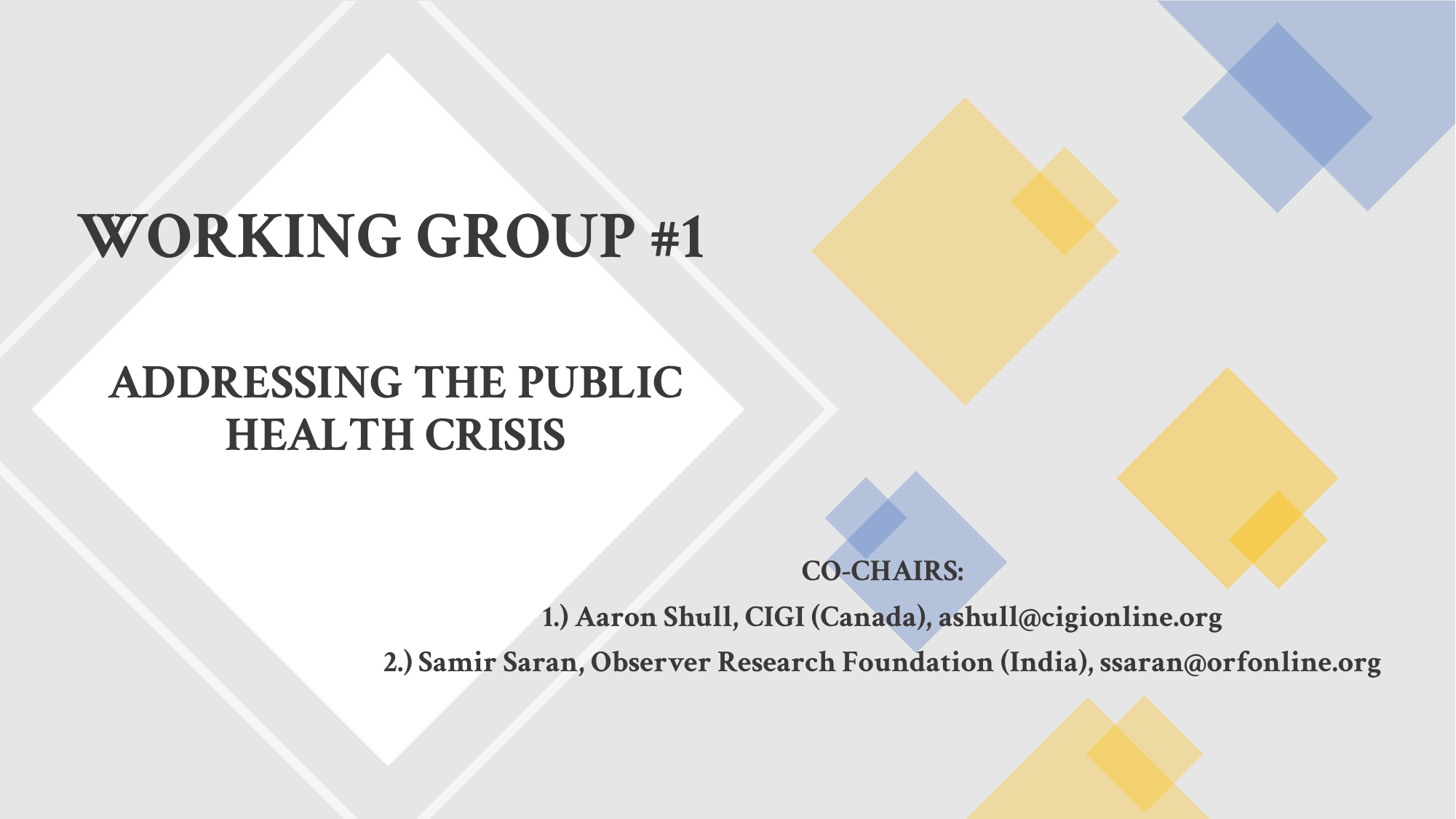

WORKING GROUP #1
# ADDRESSING THE PUBLIC HEALTH CRISIS

CO-CHAIRS:
1.) Aaron Shull, CIGI (Canada), ashull@cigionline.org
2.) Samir Saran, Observer Research Foundation (India), ssaran@orfonline.org